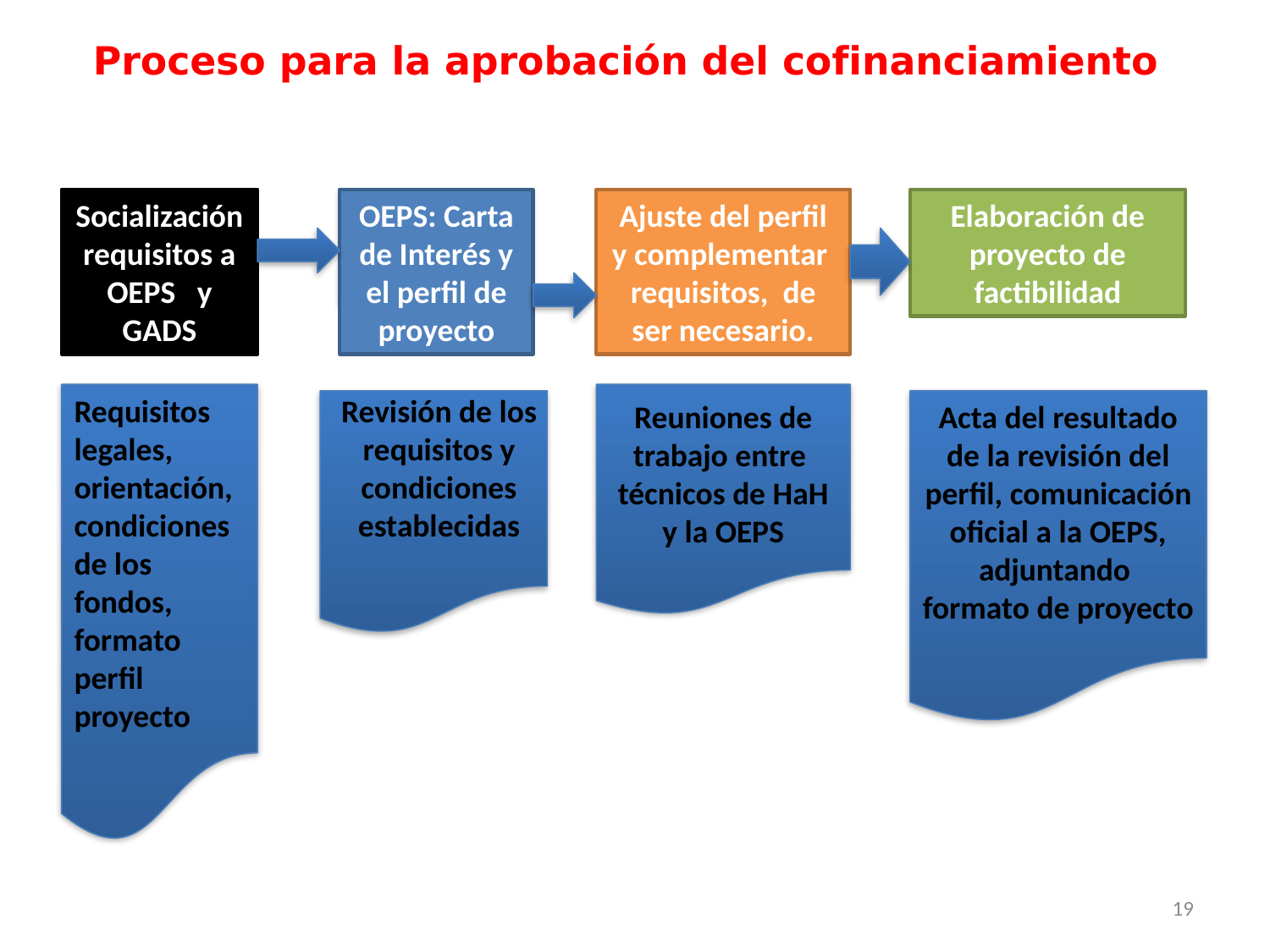

Proceso para la aprobación del cofinanciamiento
Socialización requisitos a OEPS   y GADS

OEPS: Carta de Interés y el perfil de proyecto
Ajuste del perfil y complementar  requisitos,  de ser necesario.
Elaboración de proyecto de factibilidad

Revisión de los requisitos y condiciones establecidas

Requisitos legales, orientación,  condiciones de los fondos, formato perfil proyecto

Reuniones de trabajo entre  técnicos de HaH y la OEPS

Acta del resultado de la revisión del perfil, comunicación oficial a la OEPS, adjuntando  formato de proyecto

19